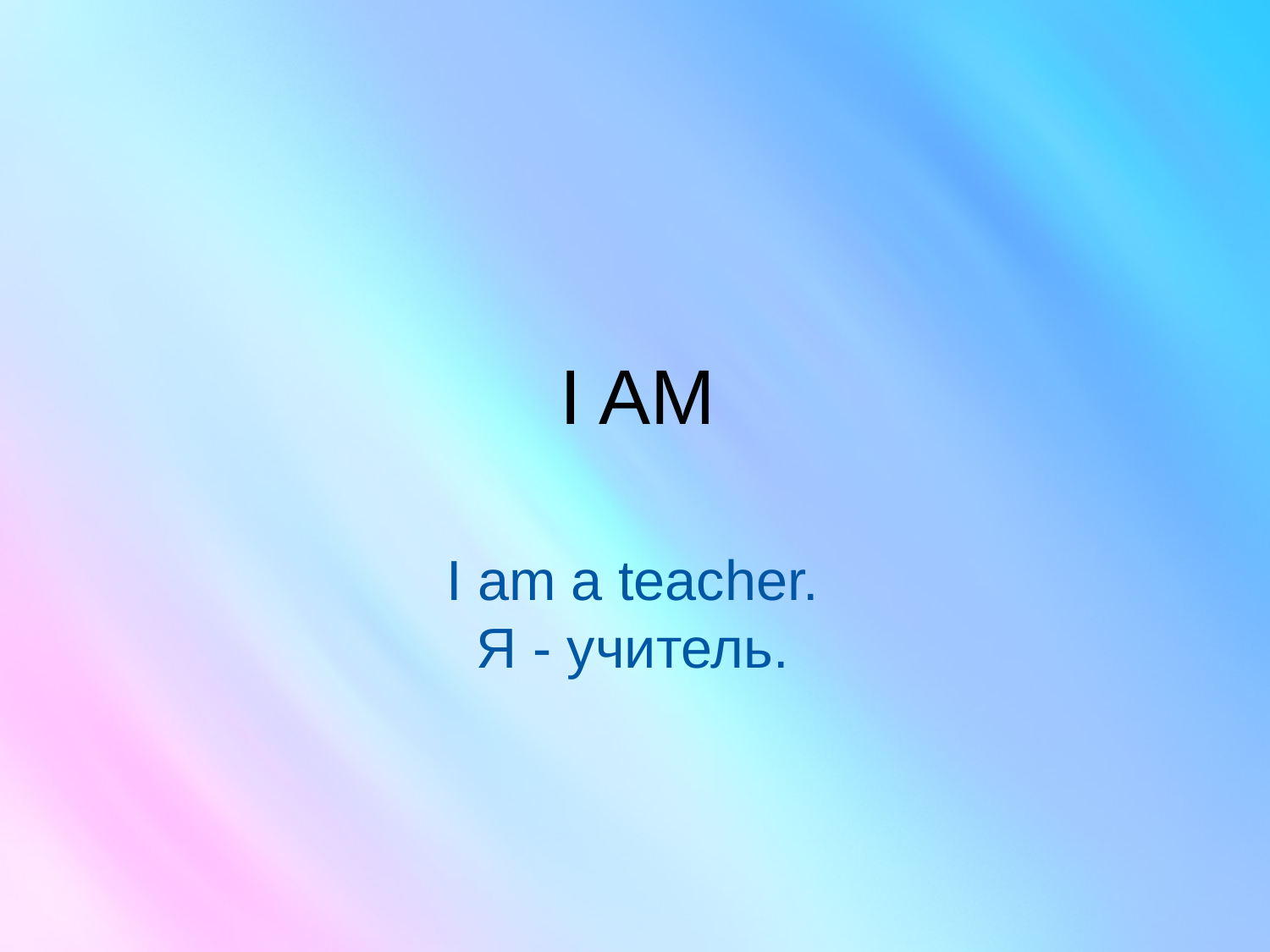

# I AM
I am a teacher.
Я - учитель.